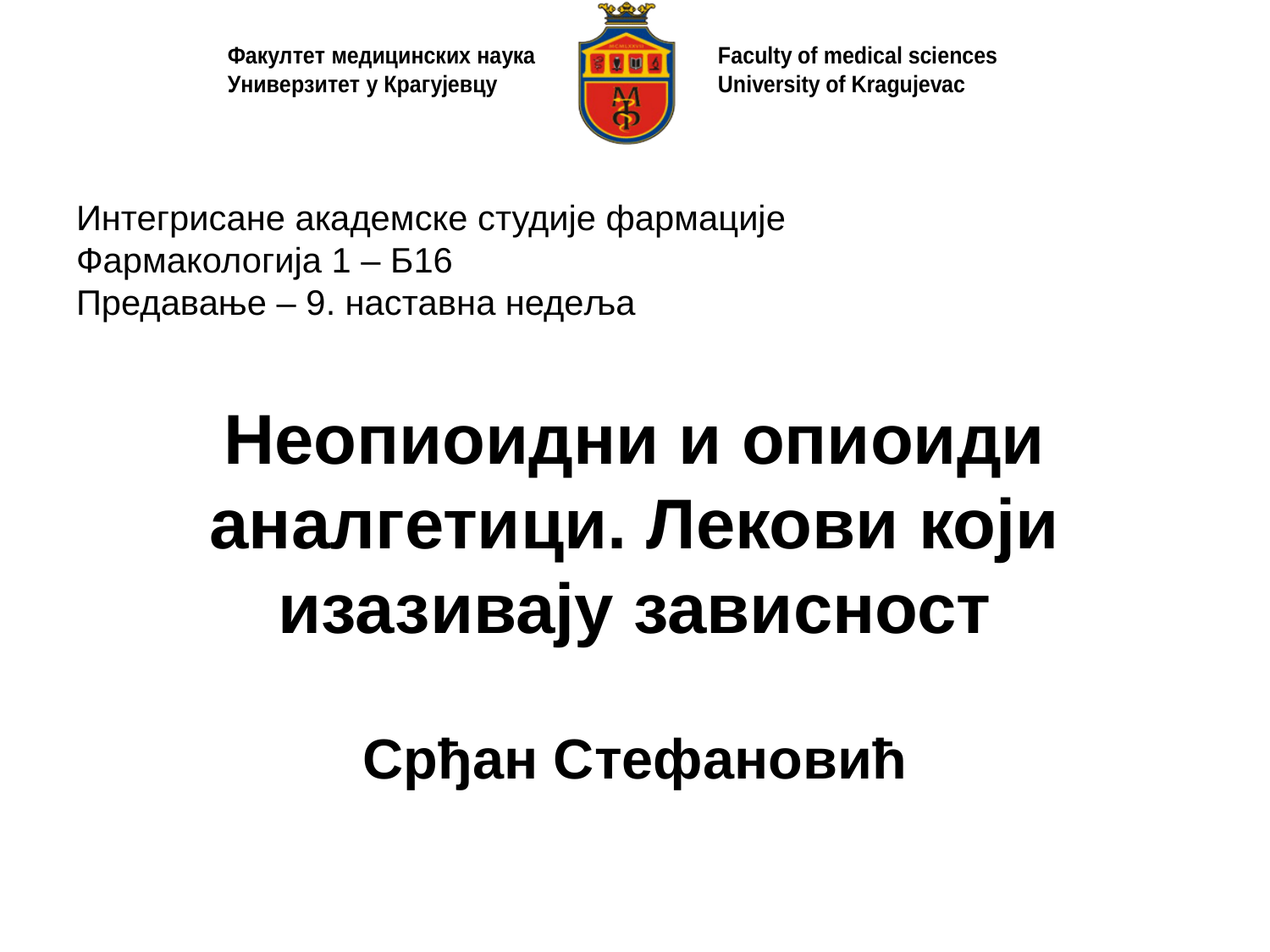

# Интегрисане акaдемске студије фармације Фармакологија 1 – Б16 Предавање – 9. наставна недеља
Неопиоидни и опиоиди аналгетици. Лекови који изазивају зависност
Срђан Стефановић